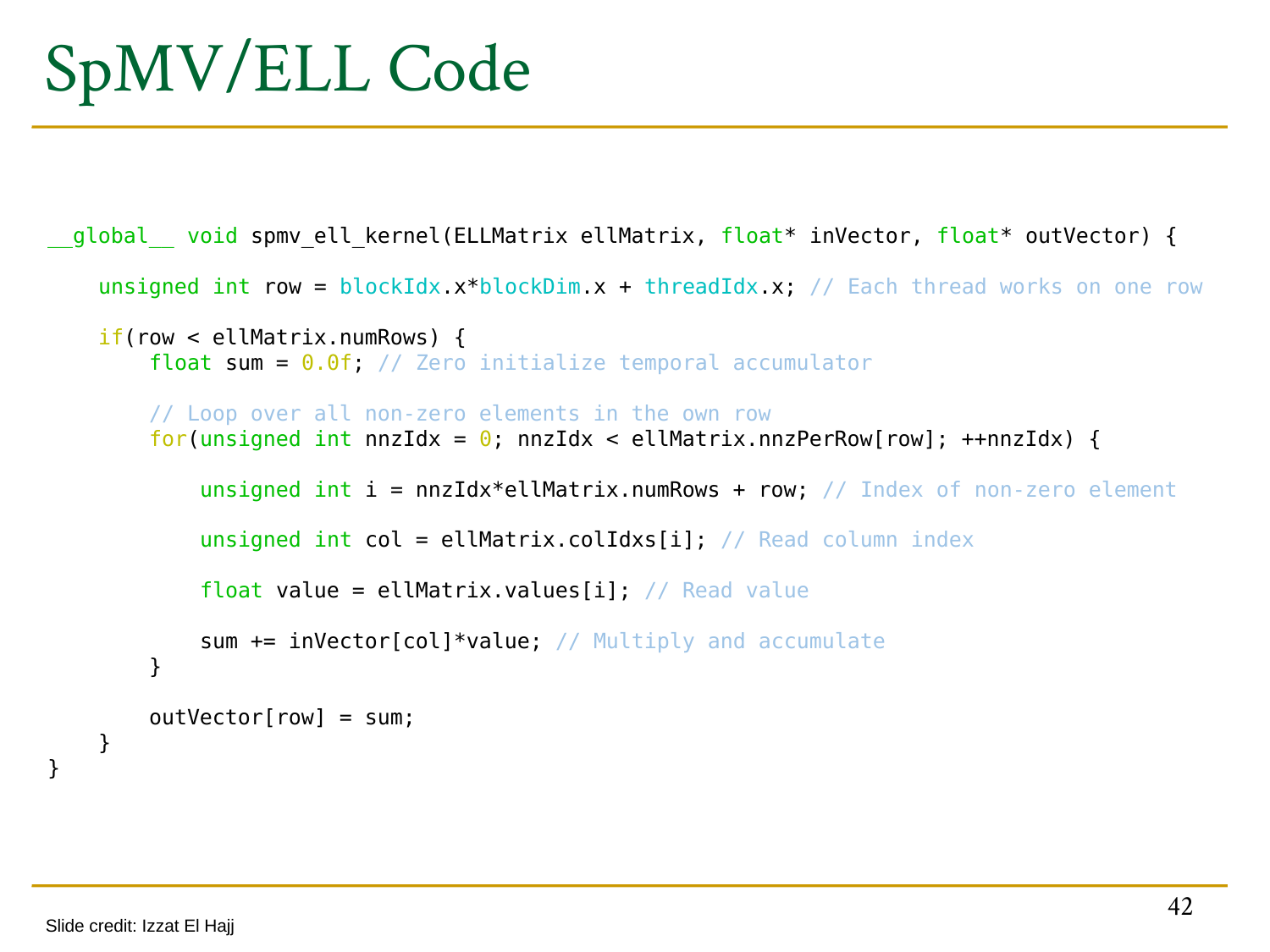

# SpMV/ELL Code
__global__ void spmv_ell_kernel(ELLMatrix ellMatrix, float* inVector, float* outVector) {

    unsigned int row = blockIdx.x*blockDim.x + threadIdx.x; // Each thread works on one row

    if(row < ellMatrix.numRows) {
        float sum = 0.0f; // Zero initialize temporal accumulator

        // Loop over all non-zero elements in the own row
        for(unsigned int nnzIdx = 0; nnzIdx < ellMatrix.nnzPerRow[row]; ++nnzIdx) {

            unsigned int i = nnzIdx*ellMatrix.numRows + row; // Index of non-zero element

            unsigned int col = ellMatrix.colIdxs[i]; // Read column index

            float value = ellMatrix.values[i]; // Read value

            sum += inVector[col]*value; // Multiply and accumulate
        }

        outVector[row] = sum;
    }
}
42
Slide credit: Izzat El Hajj